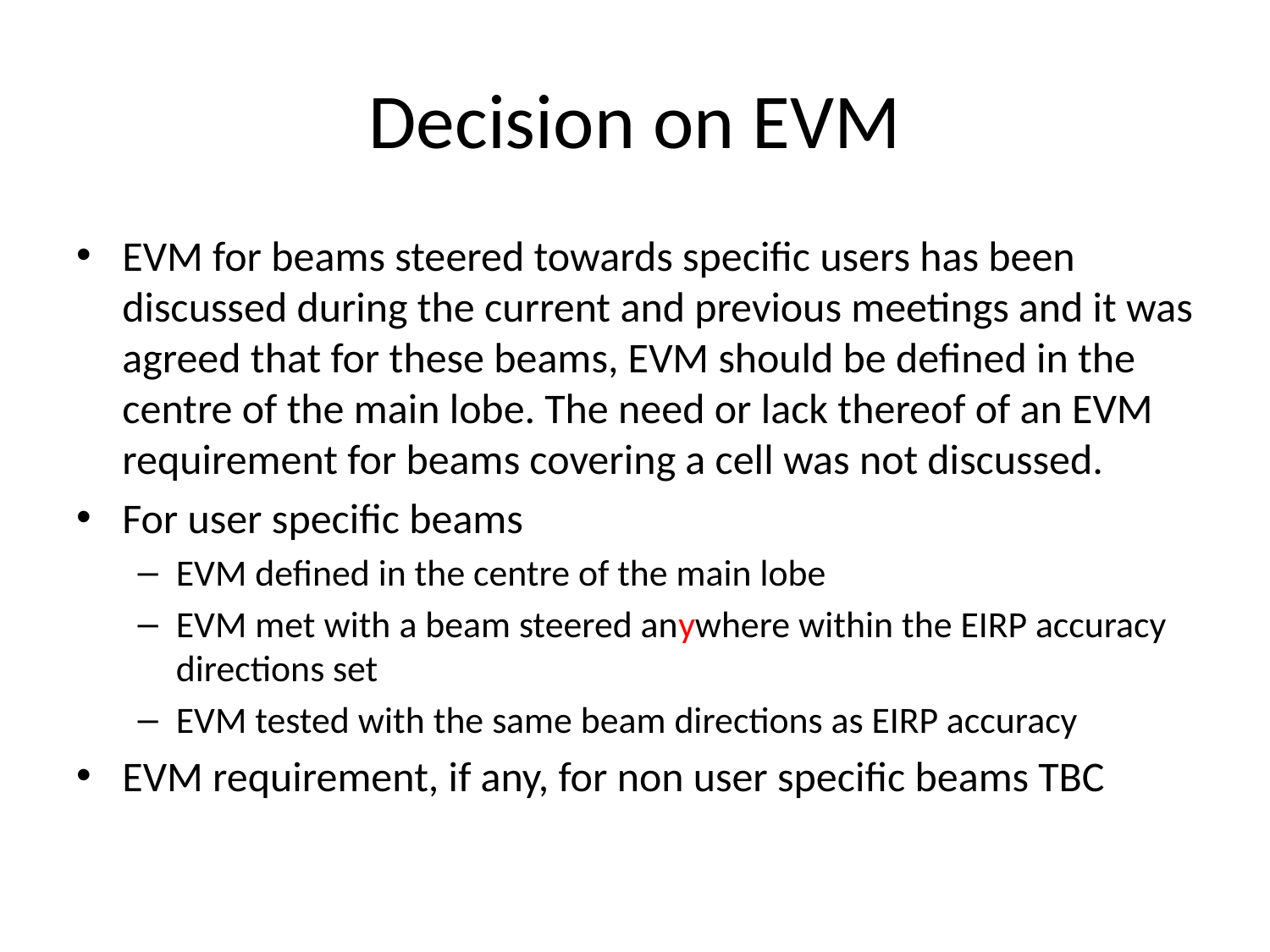

# Decision on EVM
EVM for beams steered towards specific users has been discussed during the current and previous meetings and it was agreed that for these beams, EVM should be defined in the centre of the main lobe. The need or lack thereof of an EVM requirement for beams covering a cell was not discussed.
For user specific beams
EVM defined in the centre of the main lobe
EVM met with a beam steered anywhere within the EIRP accuracy directions set
EVM tested with the same beam directions as EIRP accuracy
EVM requirement, if any, for non user specific beams TBC